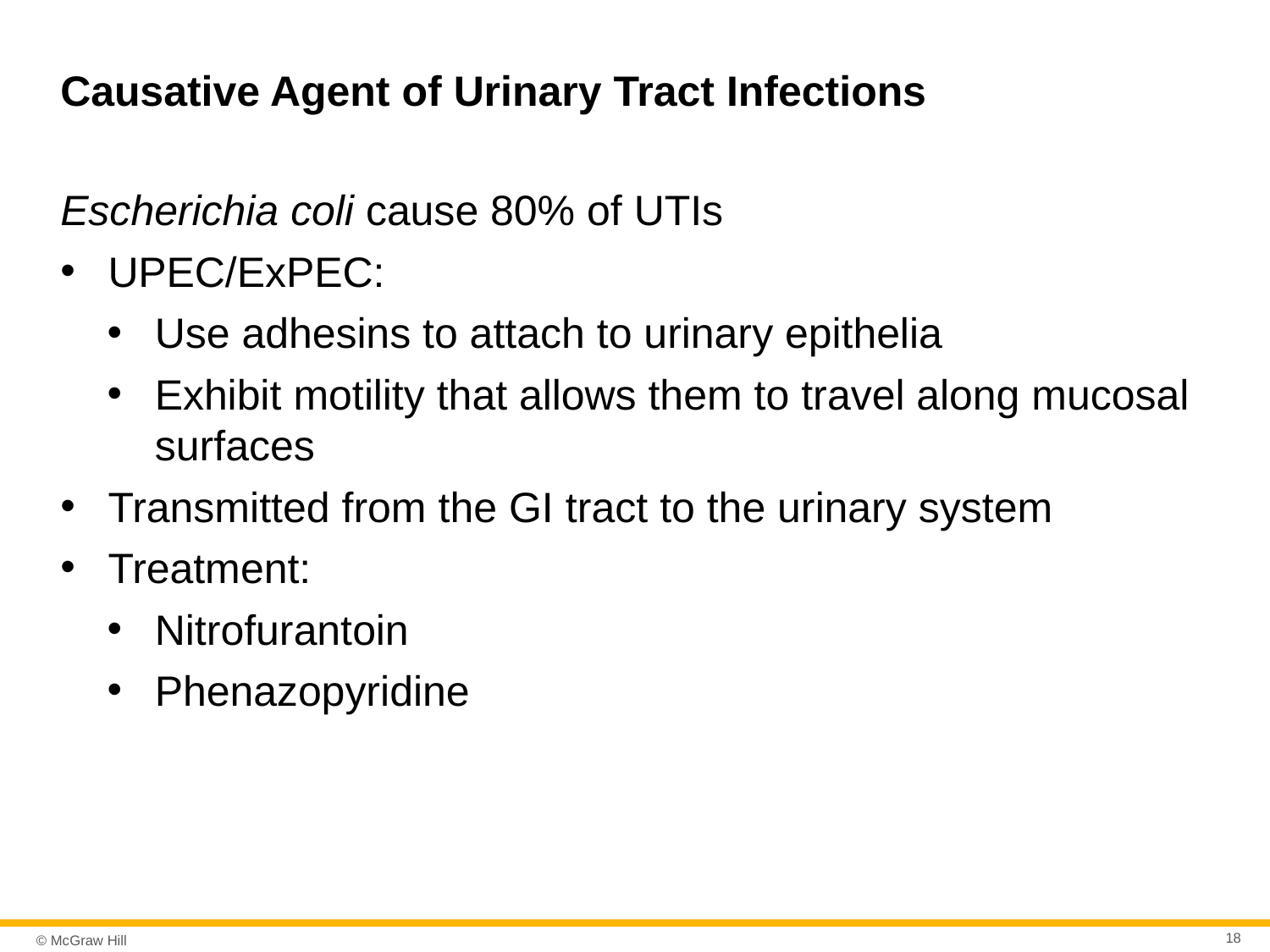

# Causative Agent of Urinary Tract Infections
Escherichia coli cause 80% of UTIs
UPEC/ExPEC:
Use adhesins to attach to urinary epithelia
Exhibit motility that allows them to travel along mucosal surfaces
Transmitted from the GI tract to the urinary system
Treatment:
Nitrofurantoin
Phenazopyridine